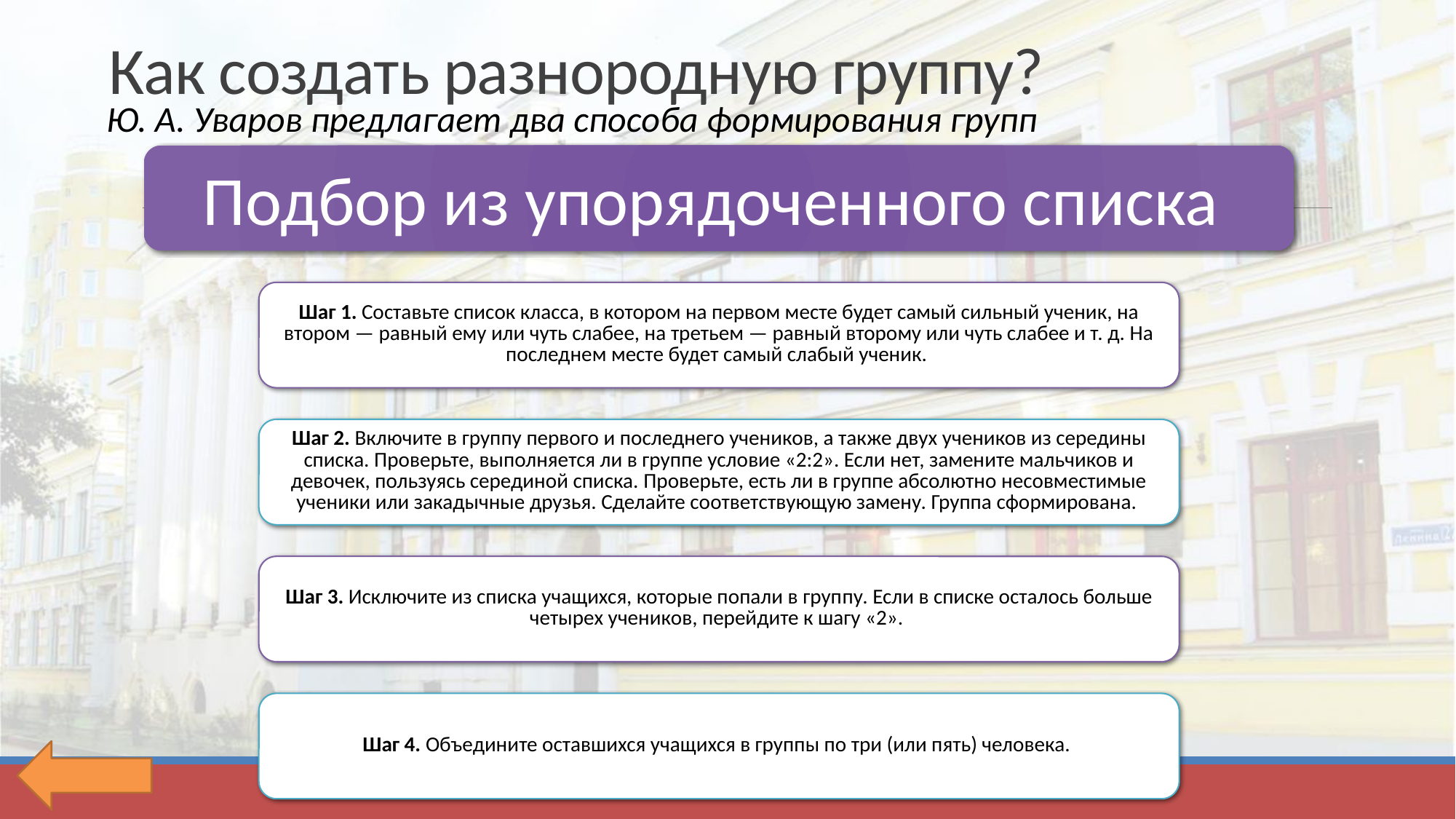

# Как создать разнородную группу?
Ю. А. Уваров предлагает два способа формирования групп
Подбор из упорядоченного списка
Шаг 2. Включите в группу первого и последнего учеников, а так­же двух учеников из середины списка. Проверьте, выполняется ли в группе условие «2:2». Если нет, замените мальчиков и девочек, пользуясь серединой списка. Проверьте, есть ли в группе абсолютно несовместимые ученики или закадычные друзья. Сделайте соответ­ствующую замену. Группа сформирована.
Шаг 3. Исключите из списка учащихся, которые попали в груп­пу. Если в списке осталось больше четырех учеников, перейдите к шагу «2».
Шаг 4. Объедините оставшихся учащихся в группы по три (или пять) человека.
Шаг 1. Составьте список класса, в котором на первом месте будет самый сильный ученик, на втором — равный ему или чуть слабее, на третьем — равный второму или чуть слабее и т. д. На последнем месте будет самый слабый ученик.